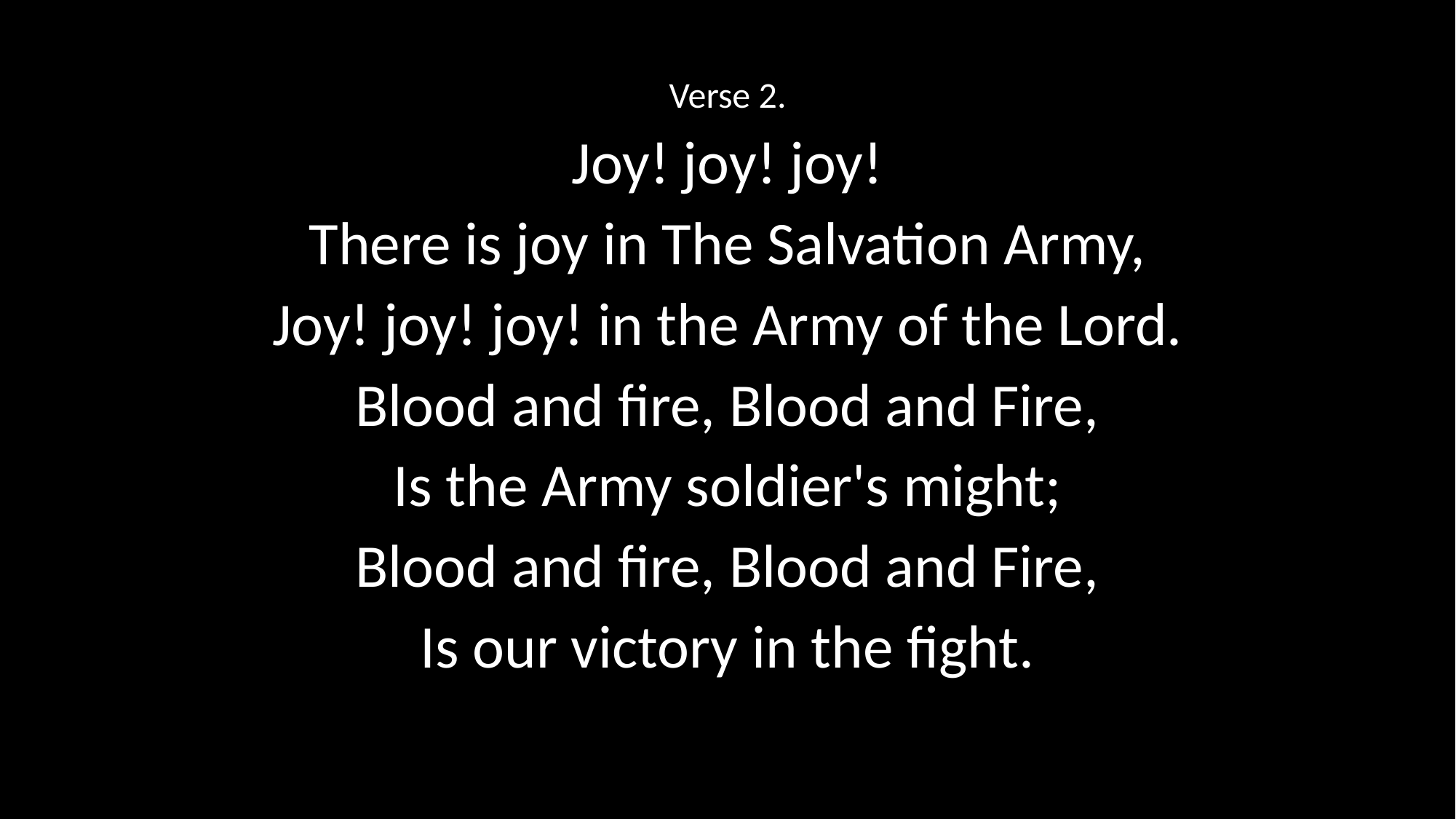

Verse 2.
Joy! joy! joy!
There is joy in The Salvation Army,
Joy! joy! joy! in the Army of the Lord.
Blood and fire, Blood and Fire,
Is the Army soldier's might;
Blood and fire, Blood and Fire,
Is our victory in the fight.